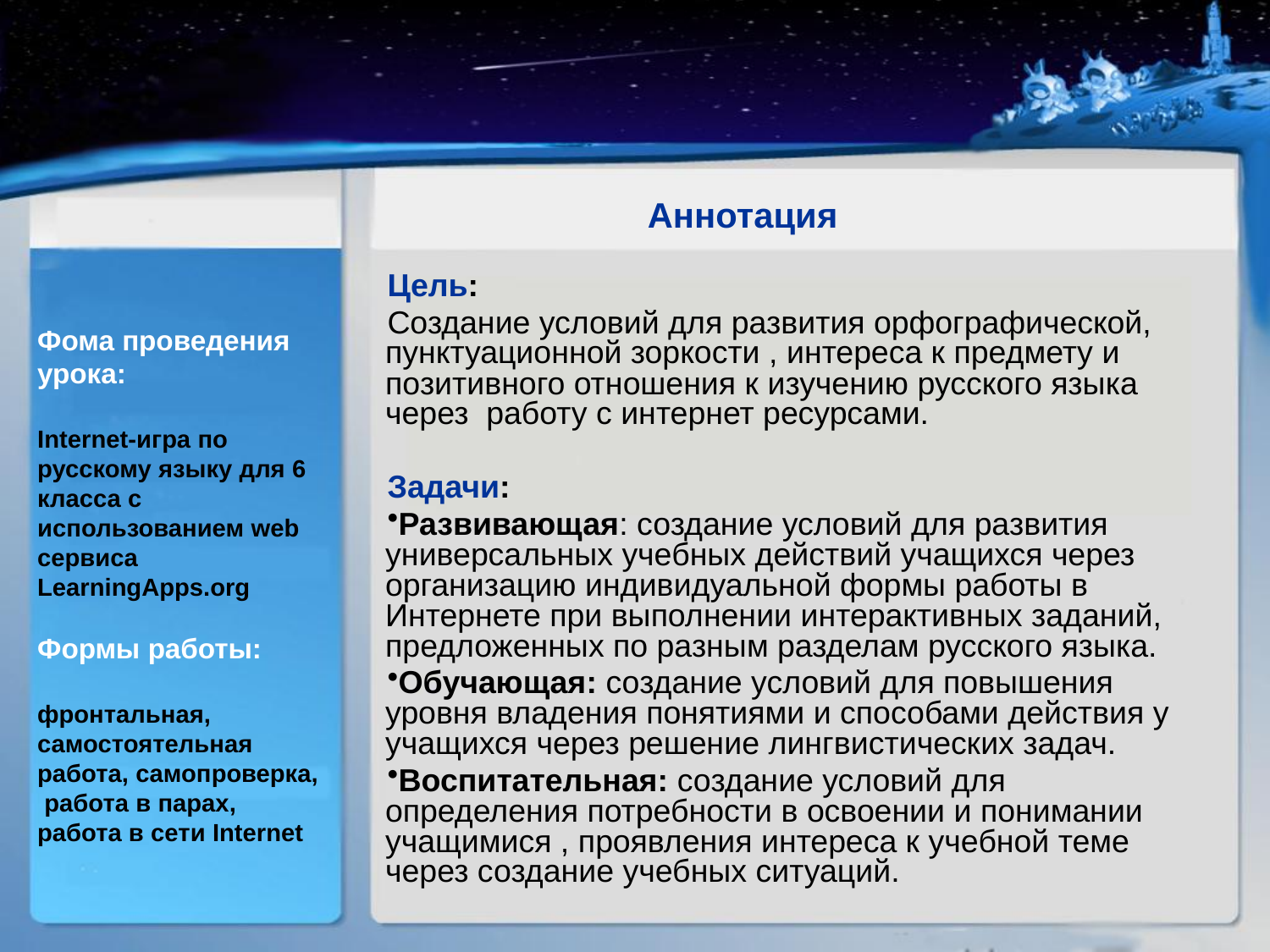

Аннотация
Цель:
Создание условий для развития орфографической, пунктуационной зоркости , интереса к предмету и позитивного отношения к изучению русского языка через  работу с интернет ресурсами.

Задачи:
Развивающая: создание условий для развития универсальных учебных действий учащихся через организацию индивидуальной формы работы в Интернете при выполнении интерактивных заданий, предложенных по разным разделам русского языка.
Обучающая: создание условий для повышения уровня владения понятиями и способами действия у учащихся через решение лингвистических задач.
Воспитательная: создание условий для определения потребности в освоении и понимании учащимися , проявления интереса к учебной теме через создание учебных ситуаций.

Фома проведения урока:

Internet-игра по русскому языку для 6 класса с использованием web сервиса
LearningApps.org
Формы работы:

фронтальная, самостоятельная работа, самопроверка,  работа в парах, работа в сети Internet